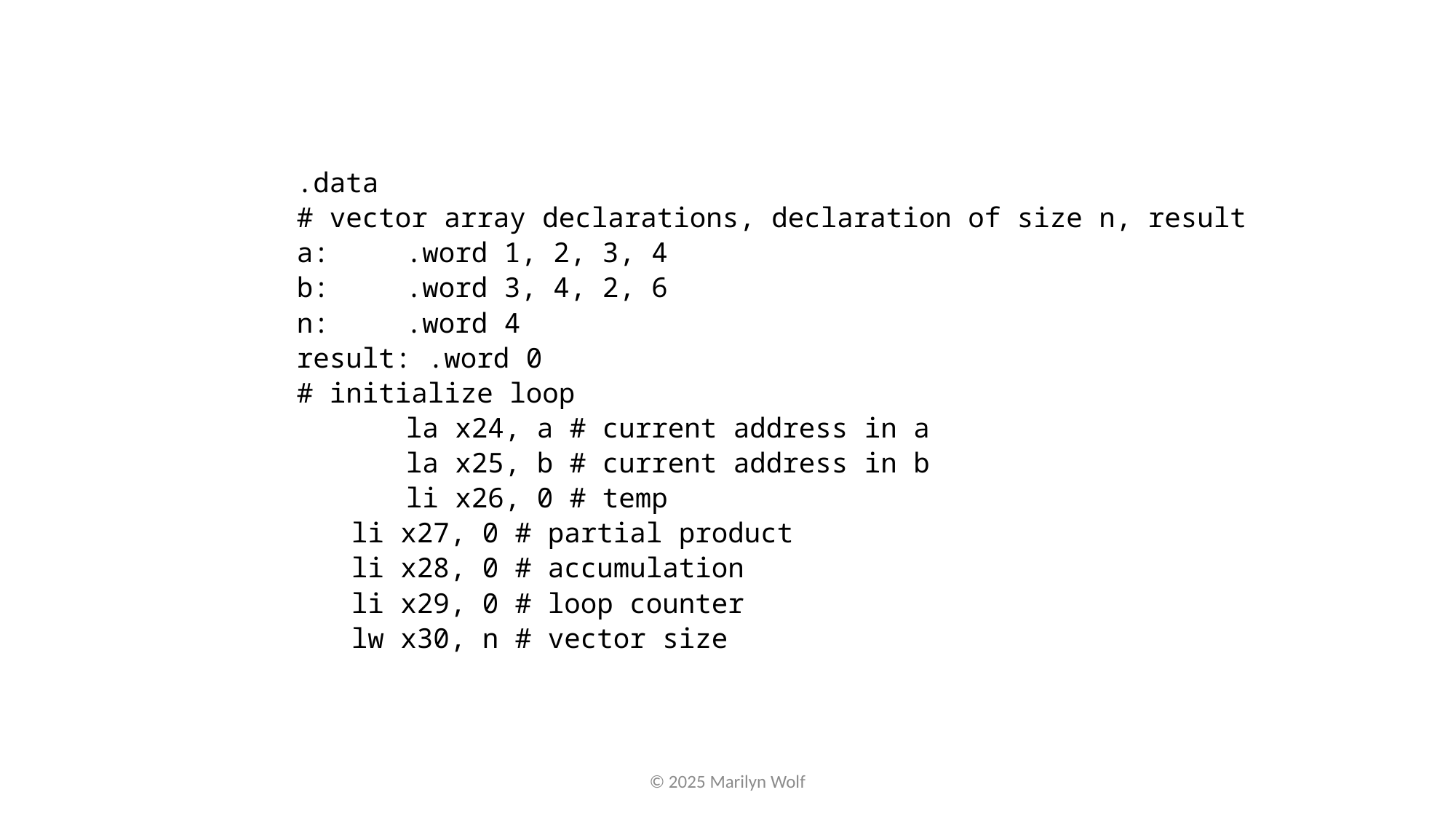

.data
# vector array declarations, declaration of size n, result
a: 	.word 1, 2, 3, 4
b: 	.word 3, 4, 2, 6
n: 	.word 4
result: .word 0
# initialize loop
	la x24, a # current address in a
	la x25, b # current address in b
	li x26, 0 # temp
li x27, 0 # partial product
li x28, 0 # accumulation
li x29, 0 # loop counter
lw x30, n # vector size
© 2025 Marilyn Wolf